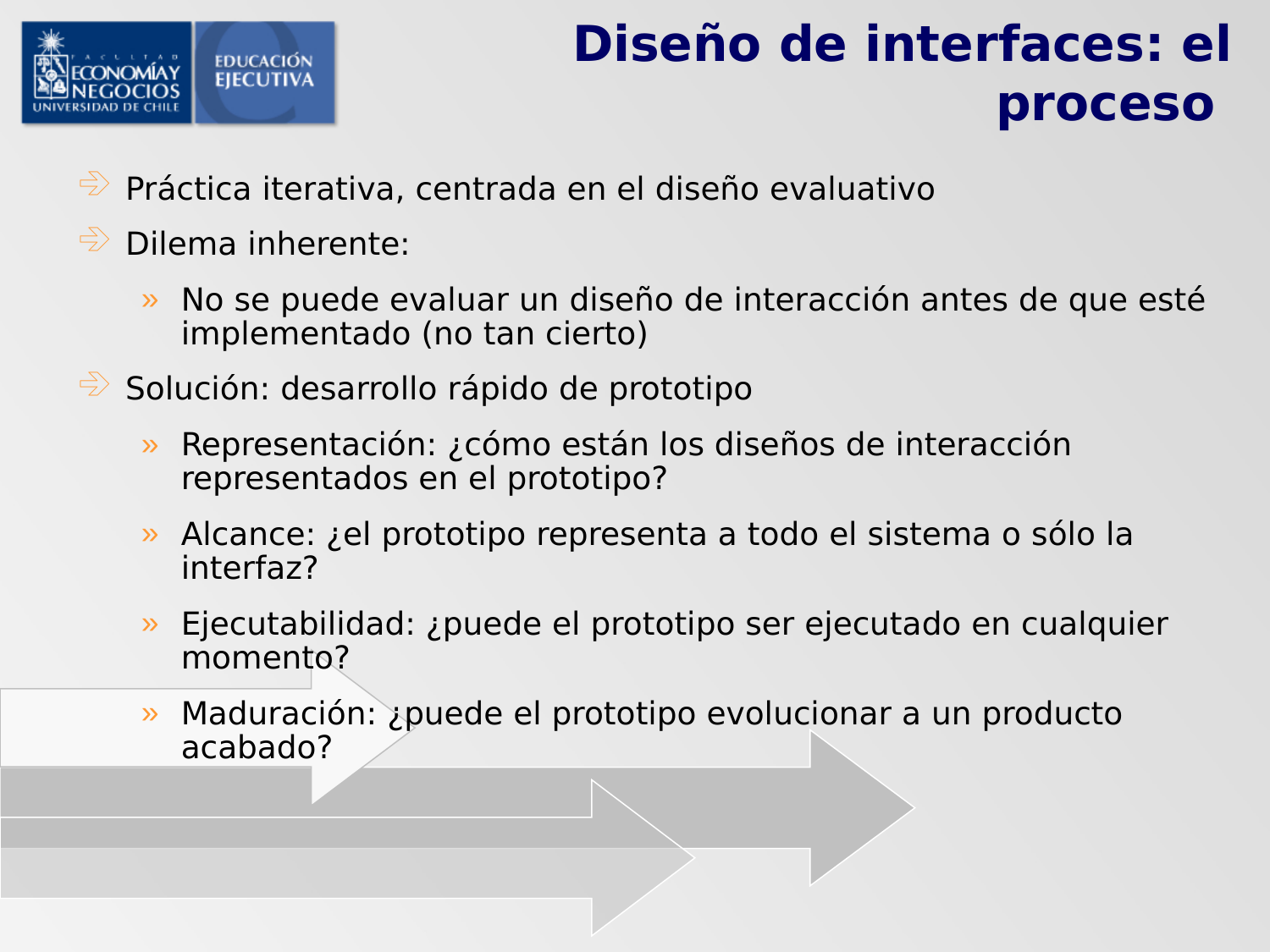

# Diseño de interfaces: el proceso
Práctica iterativa, centrada en el diseño evaluativo
Dilema inherente:
No se puede evaluar un diseño de interacción antes de que esté implementado (no tan cierto)
Solución: desarrollo rápido de prototipo
Representación: ¿cómo están los diseños de interacción representados en el prototipo?
Alcance: ¿el prototipo representa a todo el sistema o sólo la interfaz?
Ejecutabilidad: ¿puede el prototipo ser ejecutado en cualquier momento?
Maduración: ¿puede el prototipo evolucionar a un producto acabado?